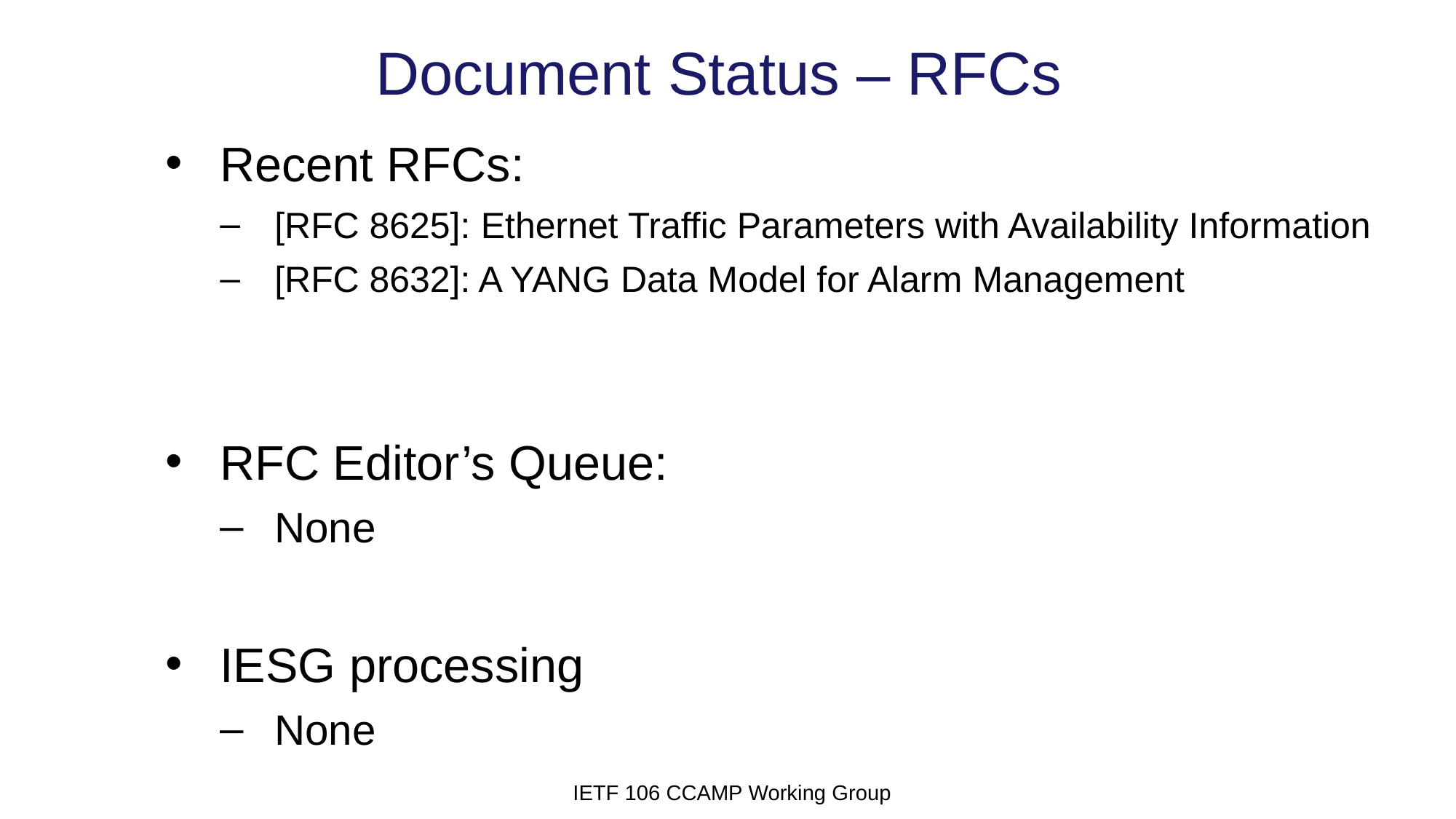

# Document Status – RFCs
Recent RFCs:
[RFC 8625]: Ethernet Traffic Parameters with Availability Information
[RFC 8632]: A YANG Data Model for Alarm Management

RFC Editor’s Queue:
None

IESG processing
None

IETF 106 CCAMP Working Group